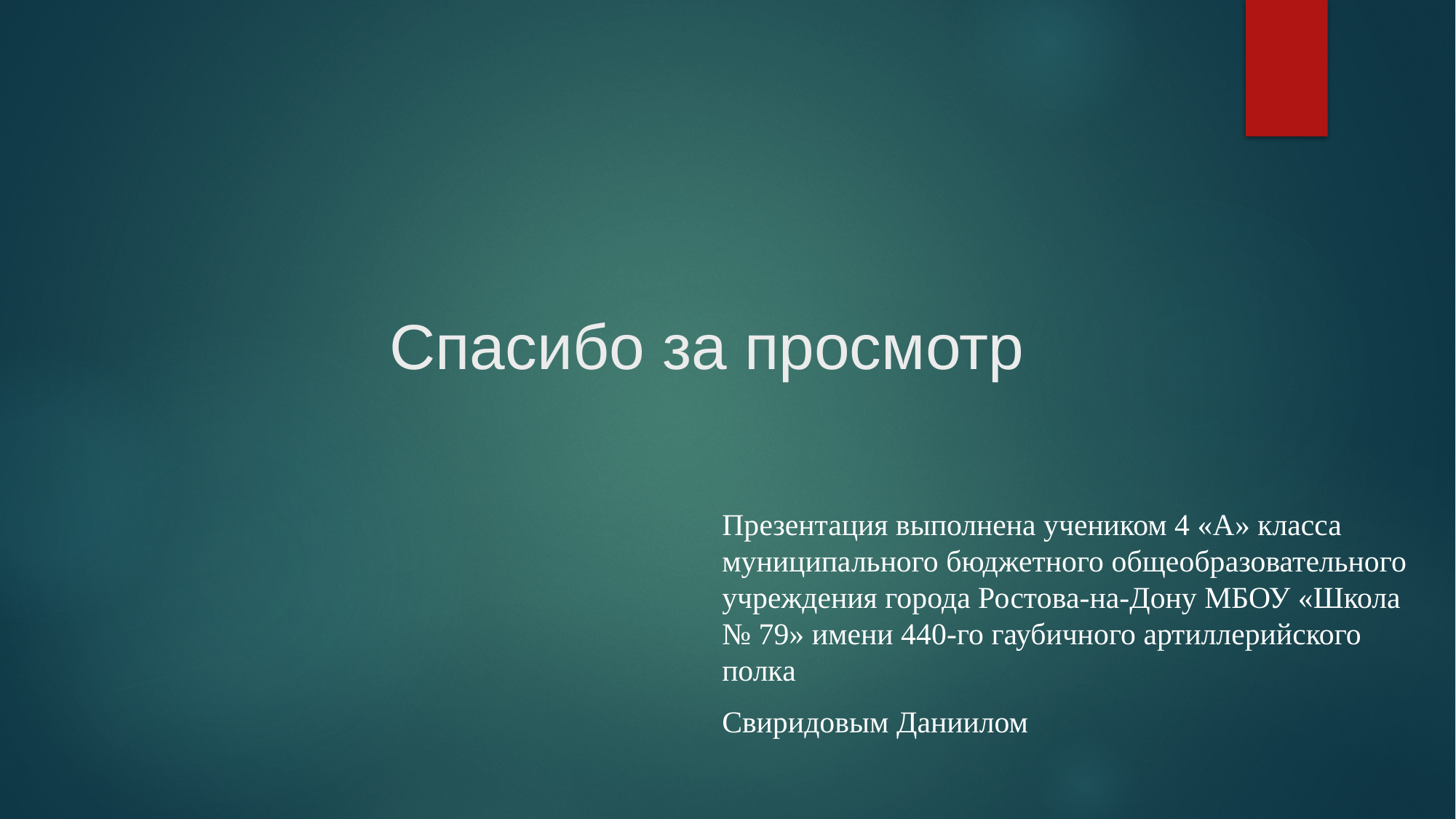

# Спасибо за просмотр
Презентация выполнена учеником 4 «А» класса муниципального бюджетного общеобразовательного учреждения города Ростова-на-Дону МБОУ «Школа № 79» имени 440-го гаубичного артиллерийского полка
Свиридовым Даниилом